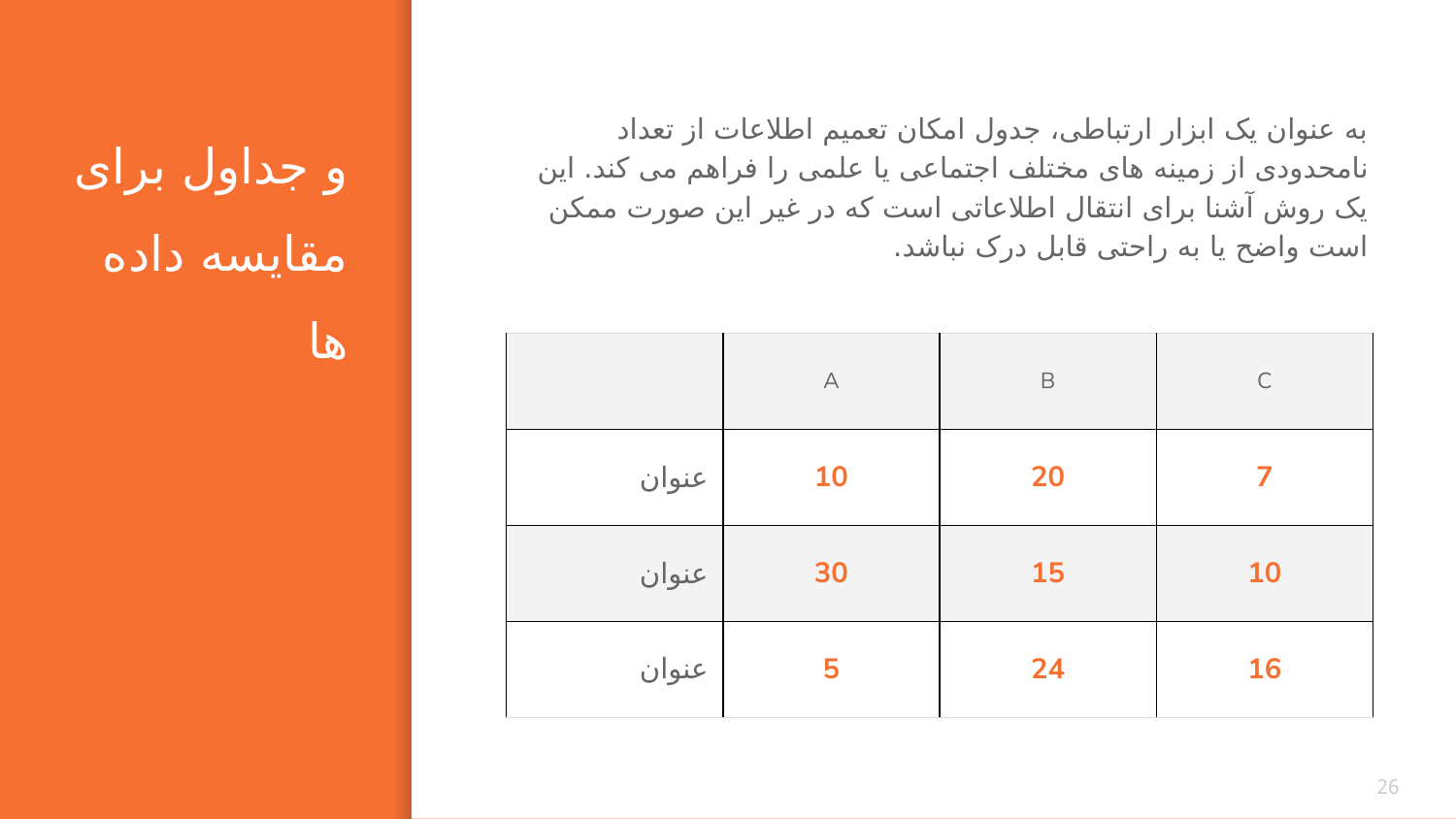

# و جداول برای مقایسه داده ها
به عنوان یک ابزار ارتباطی، جدول امکان تعمیم اطلاعات از تعداد نامحدودی از زمینه های مختلف اجتماعی یا علمی را فراهم می کند. این یک روش آشنا برای انتقال اطلاعاتی است که در غیر این صورت ممکن است واضح یا به راحتی قابل درک نباشد.
|  | A | B | C |
| --- | --- | --- | --- |
| عنوان | 10 | 20 | 7 |
| عنوان | 30 | 15 | 10 |
| عنوان | 5 | 24 | 16 |
26